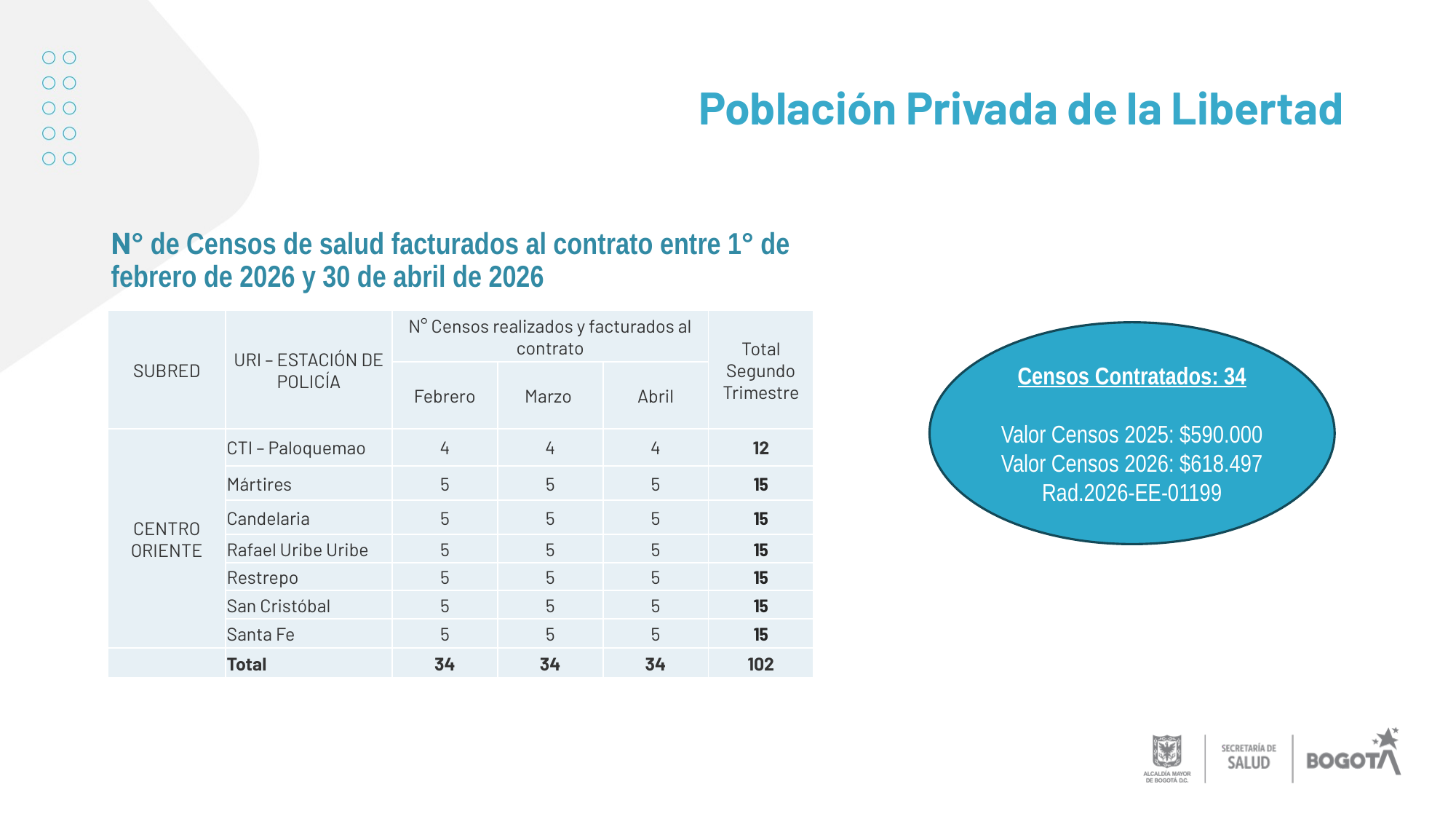

# Población Privada de la Libertad
N° de Censos de salud facturados al contrato entre 1° de febrero de 2026 y 30 de abril de 2026
| SUBRED | URI – ESTACIÓN DE POLICÍA | N° Censos realizados y facturados al contrato |  |  | Total Segundo Trimestre |
| --- | --- | --- | --- | --- | --- |
|  |  | Febrero | Marzo | Abril |  |
| CENTRO ORIENTE | CTI – Paloquemao | 4 | 4 | 4 | 12 |
|  | Mártires | 5 | 5 | 5 | 15 |
|  | Candelaria | 5 | 5 | 5 | 15 |
|  | Rafael Uribe Uribe | 5 | 5 | 5 | 15 |
|  | Restrepo | 5 | 5 | 5 | 15 |
|  | San Cristóbal | 5 | 5 | 5 | 15 |
|  | Santa Fe | 5 | 5 | 5 | 15 |
|  | Total | 34 | 34 | 34 | 102 |
Censos Contratados: 34

Valor Censos 2025: $590.000
Valor Censos 2026: $618.497 Rad.2026-EE-01199